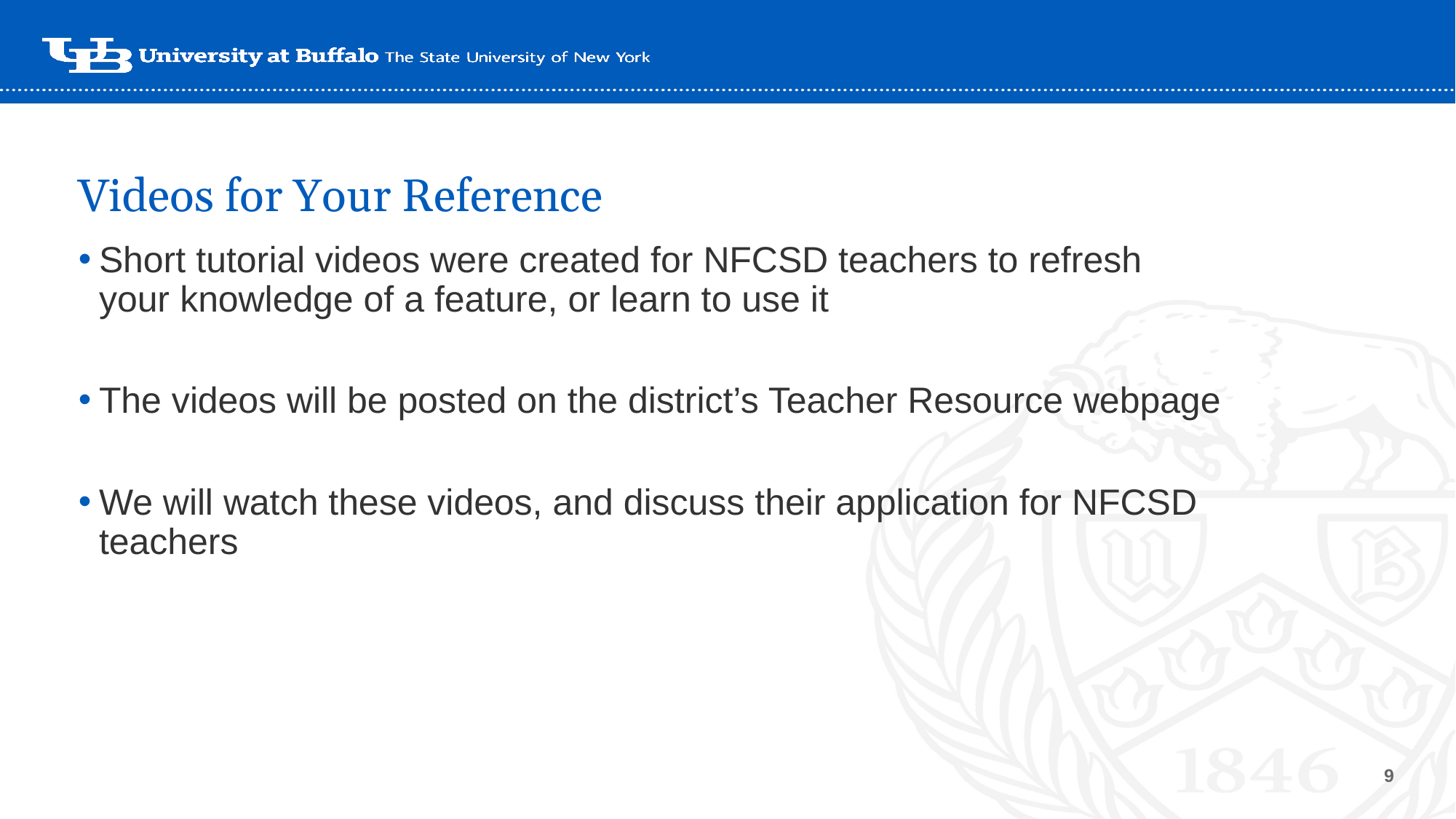

# Videos for Your Reference
Short tutorial videos were created for NFCSD teachers to refresh your knowledge of a feature, or learn to use it

The videos will be posted on the district’s Teacher Resource webpage

We will watch these videos, and discuss their application for NFCSD teachers